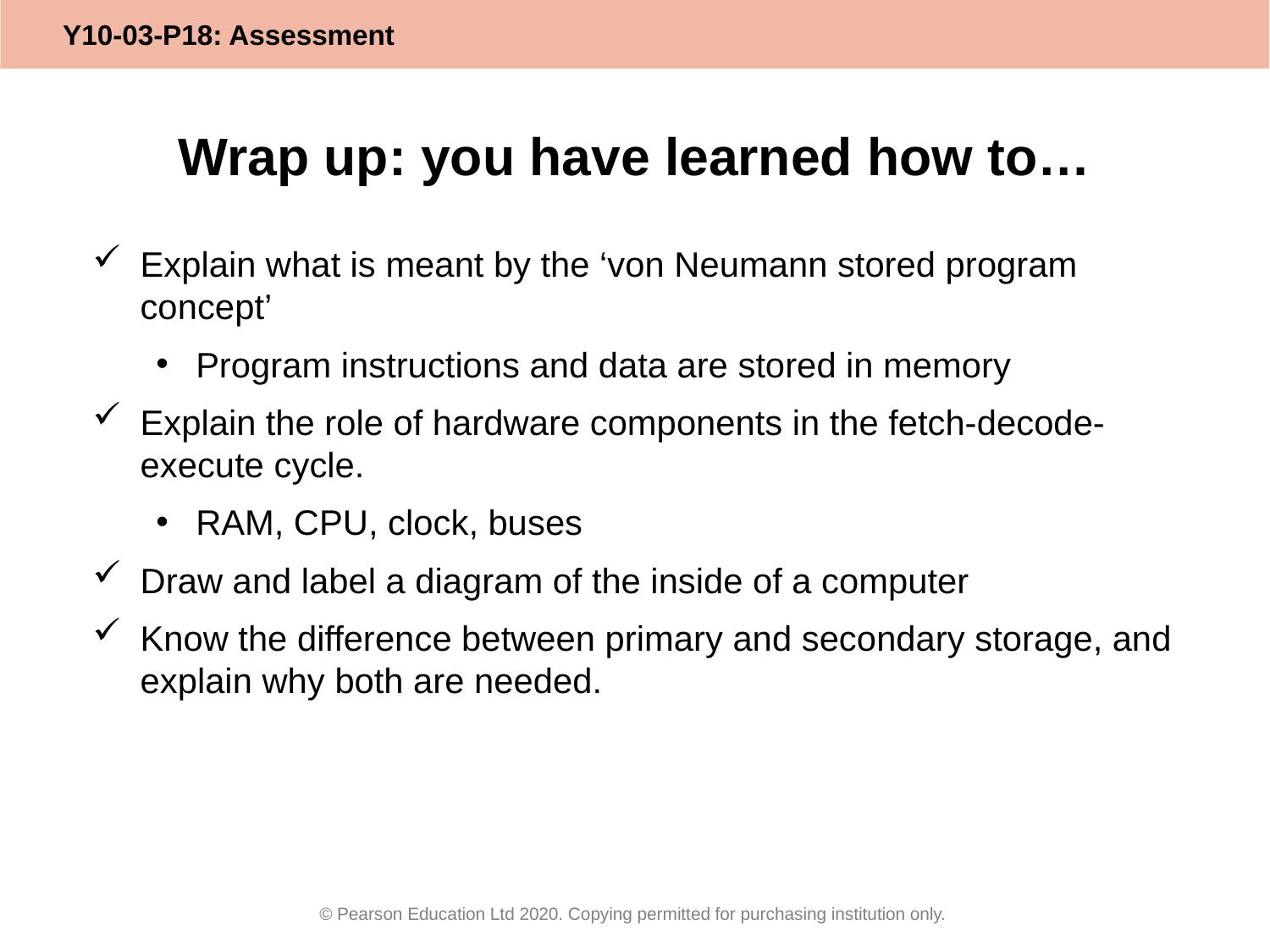

# Wrap up: you have learned how to…
Explain what is meant by the ‘von Neumann stored program concept’
Program instructions and data are stored in memory
Explain the role of hardware components in the fetch-decode-execute cycle.
RAM, CPU, clock, buses
Draw and label a diagram of the inside of a computer
Know the difference between primary and secondary storage, and explain why both are needed.

© Pearson Education Ltd 2020. Copying permitted for purchasing institution only.